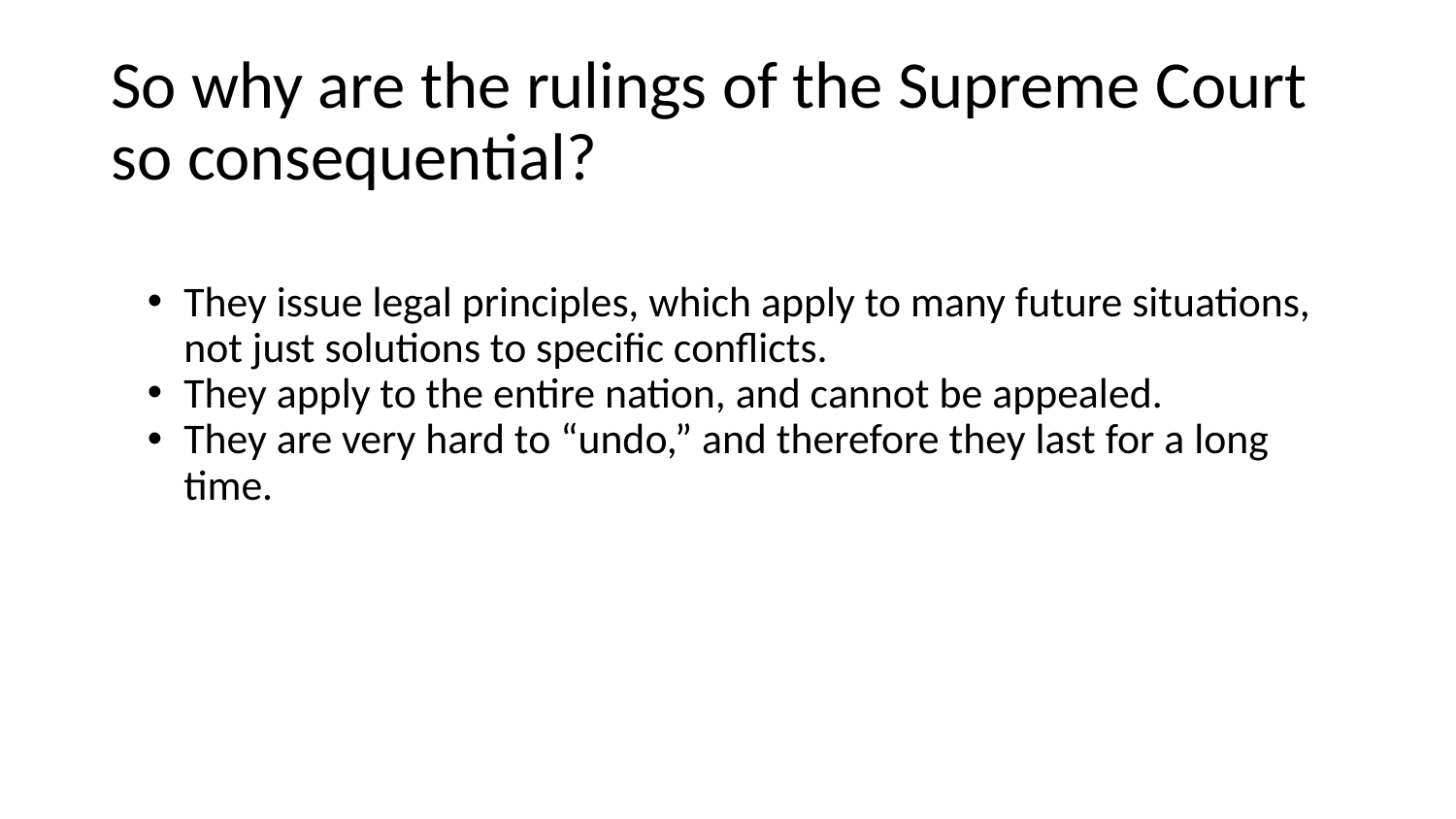

# So why are the rulings of the Supreme Court so consequential?

They issue legal principles, which apply to many future situations, not just solutions to specific conflicts.
They apply to the entire nation, and cannot be appealed.
They are very hard to “undo,” and therefore they last for a long time.